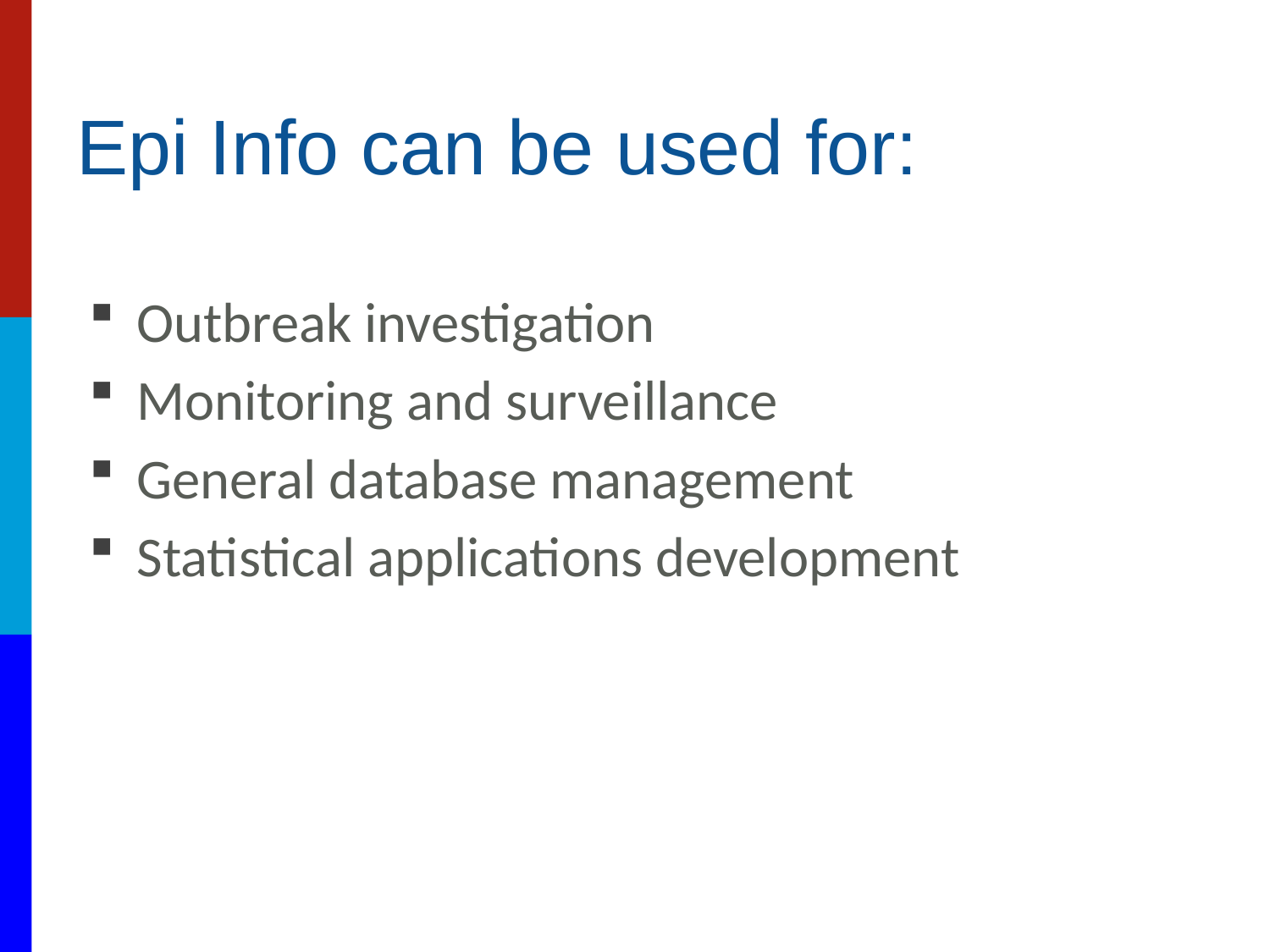

# Epi Info can be used for:
Outbreak investigation
Monitoring and surveillance
General database management
Statistical applications development